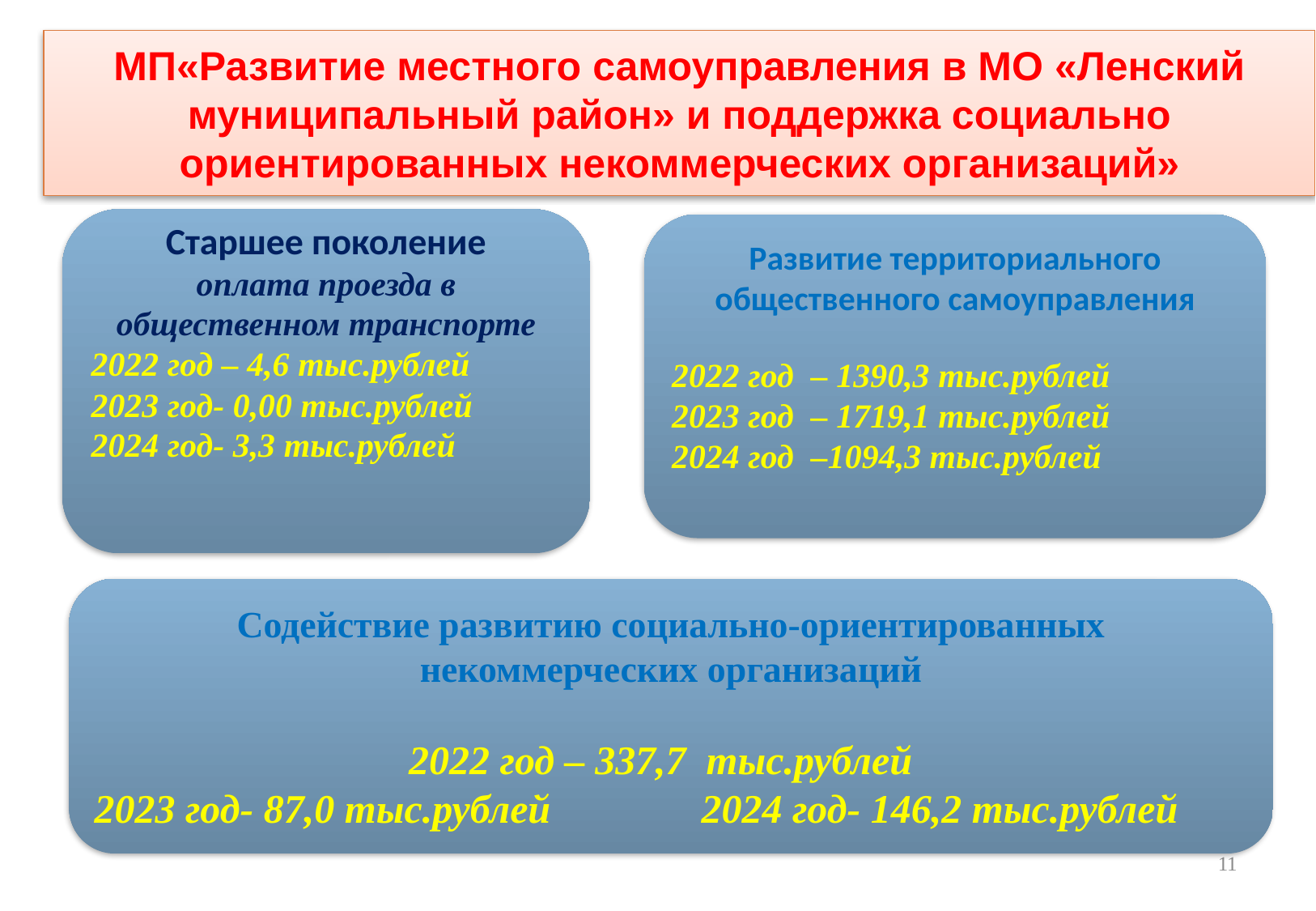

МП«Развитие местного самоуправления в МО «Ленский муниципальный район» и поддержка социально ориентированных некоммерческих организаций»

Старшее поколение
оплата проезда в общественном транспорте
2022 год – 4,6 тыс.рублей
2023 год- 0,00 тыс.рублей
2024 год- 3,3 тыс.рублей

Развитие территориального общественного самоуправления

2022 год  – 1390,3 тыс.рублей
2023 год  – 1719,1 тыс.рублей
2024 год  –1094,3 тыс.рублей

Содействие развитию социально-ориентированных некоммерческих организаций

                                     2022 год – 337,7  тыс.рублей
2023 год- 87,0 тыс.рублей  		2024 год- 146,2 тыс.рублей

11